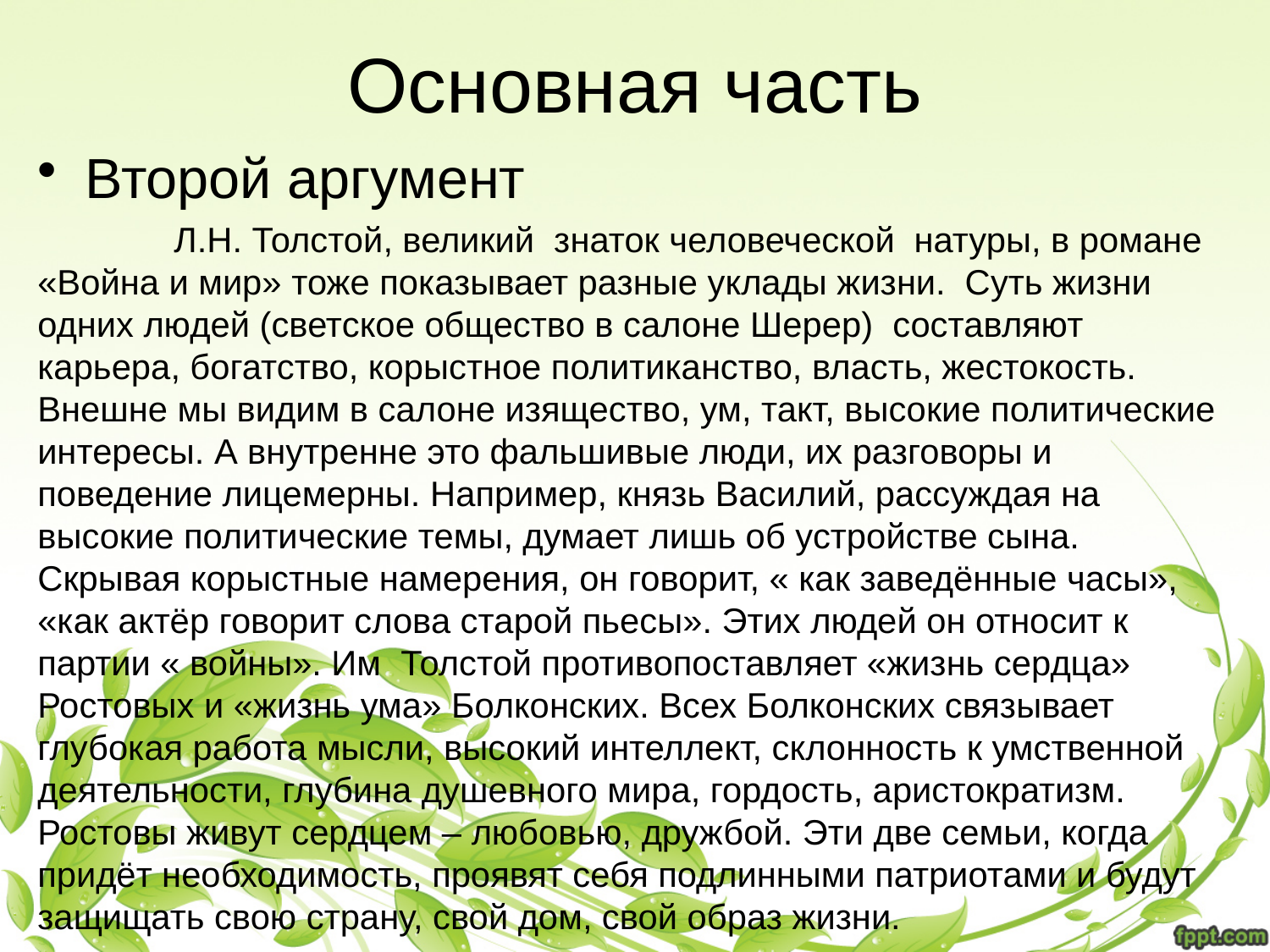

# Основная часть
Второй аргумент
              Л.Н. Толстой, великий  знаток человеческой  натуры, в романе «Война и мир» тоже показывает разные уклады жизни.  Суть жизни одних людей (светское общество в салоне Шерер)  составляют карьера, богатство, корыстное политиканство, власть, жестокость. Внешне мы видим в салоне изящество, ум, такт, высокие политические интересы. А внутренне это фальшивые люди, их разговоры и поведение лицемерны. Например, князь Василий, рассуждая на высокие политические темы, думает лишь об устройстве сына. Скрывая корыстные намерения, он говорит, « как заведённые часы», «как актёр говорит слова старой пьесы». Этих людей он относит к партии « войны». Им  Толстой противопоставляет «жизнь сердца» Ростовых и «жизнь ума» Болконских. Всех Болконских связывает глубокая работа мысли, высокий интеллект, склонность к умственной деятельности, глубина душевного мира, гордость, аристократизм. Ростовы живут сердцем – любовью, дружбой. Эти две семьи, когда придёт необходимость, проявят себя подлинными патриотами и будут защищать свою страну, свой дом, свой образ жизни.